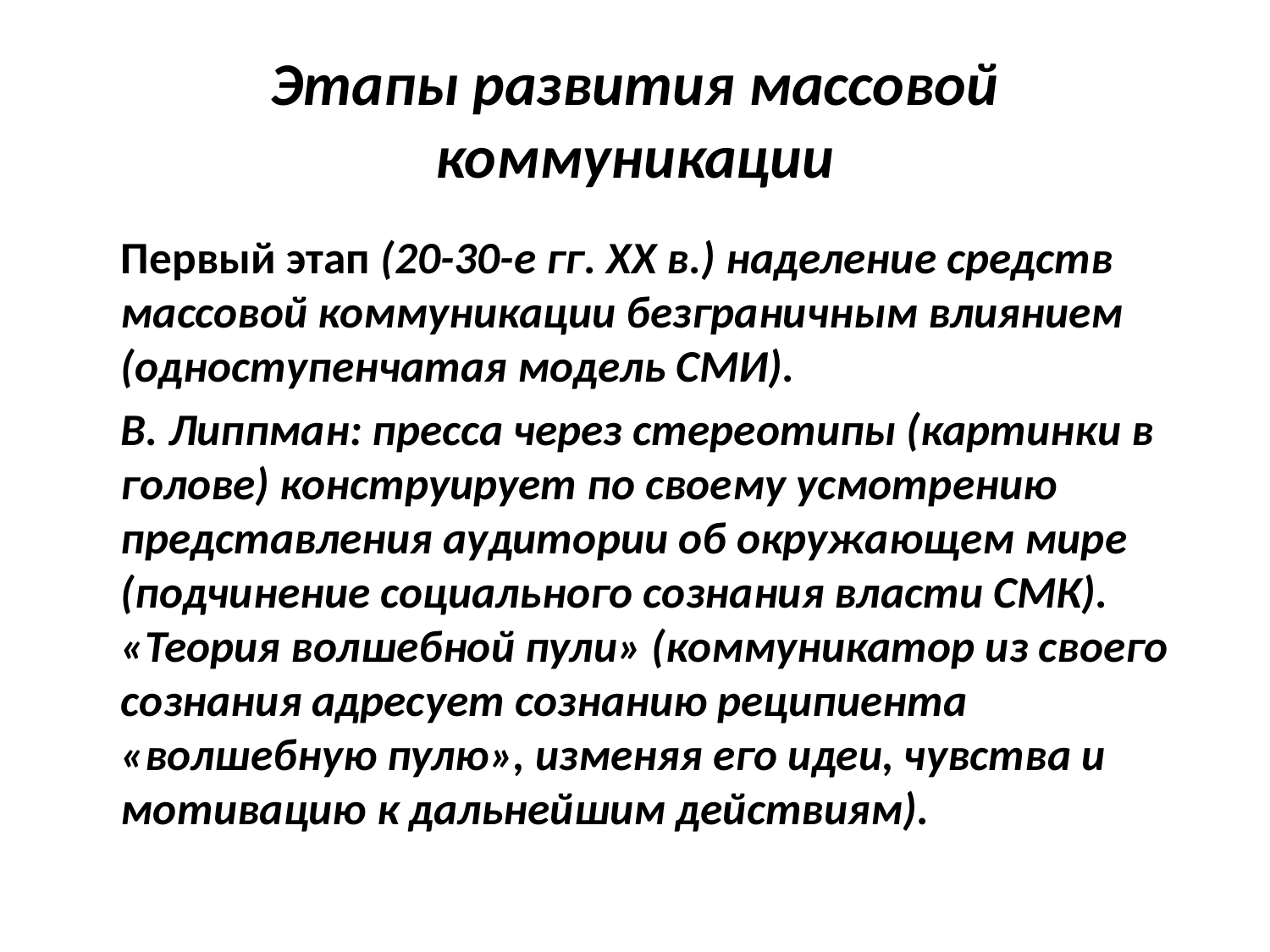

# Этапы развития массовой коммуникации
	Первый этап (20-30-е гг. XX в.) наделение средств массовой коммуникации безграничным влиянием (одноступенчатая модель СМИ).
	В. Липпман: пресса через стереотипы (картинки в голове) конструирует по своему усмотрению представления аудитории об окружающем мире (подчинение социального сознания власти СМК). «Теория волшебной пули» (коммуникатор из своего сознания адресует сознанию реципиента «волшебную пулю», изменяя его идеи, чувства и мотивацию к дальнейшим действиям).